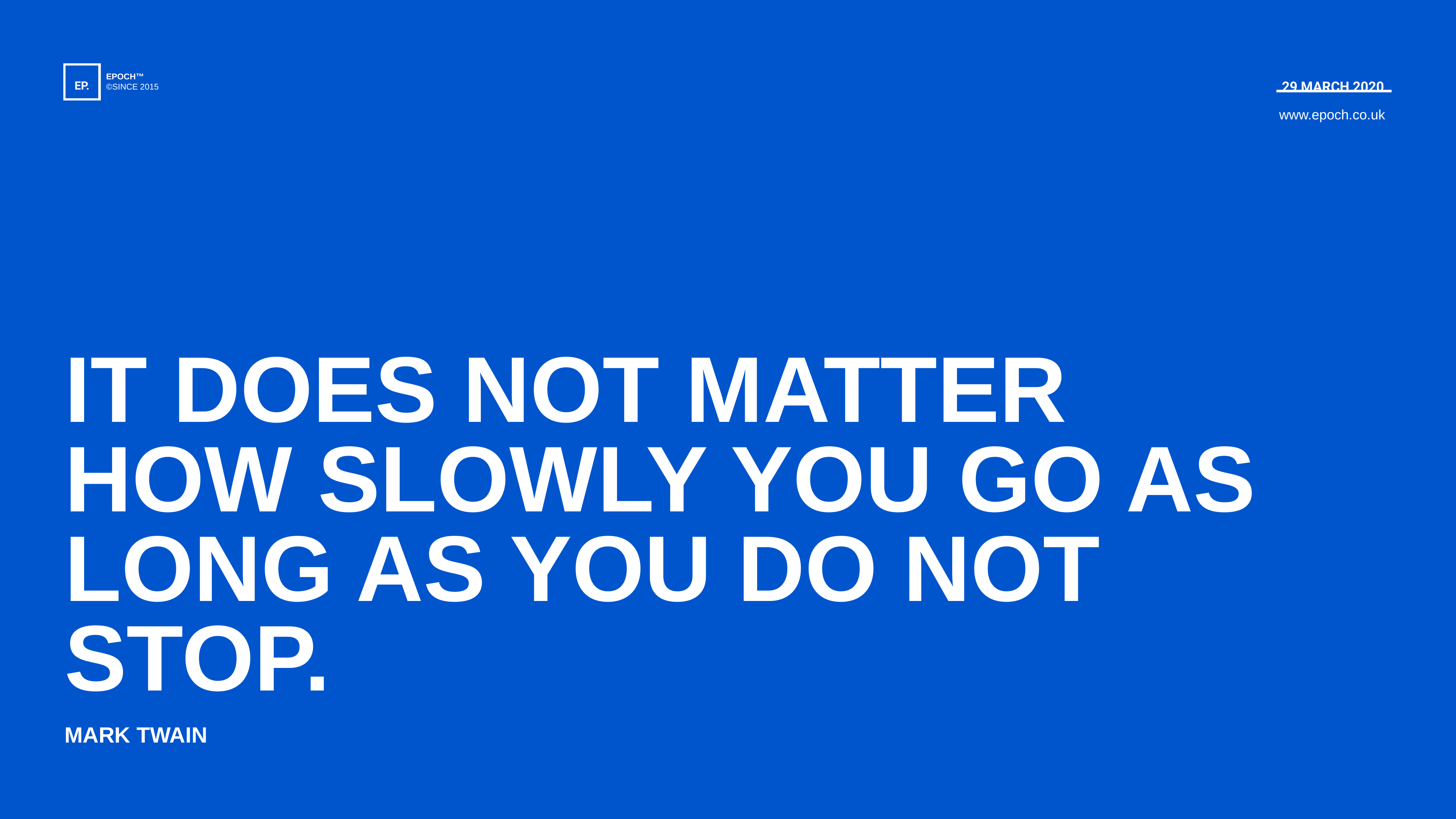

29 MARCH 2020
EP.
EPOCH™
©SINCE 2015
www.epoch.co.uk
IT DOES NOT MATTER HOW SLOWLY YOU GO AS LONG AS YOU DO NOT STOP.
MARK TWAIN